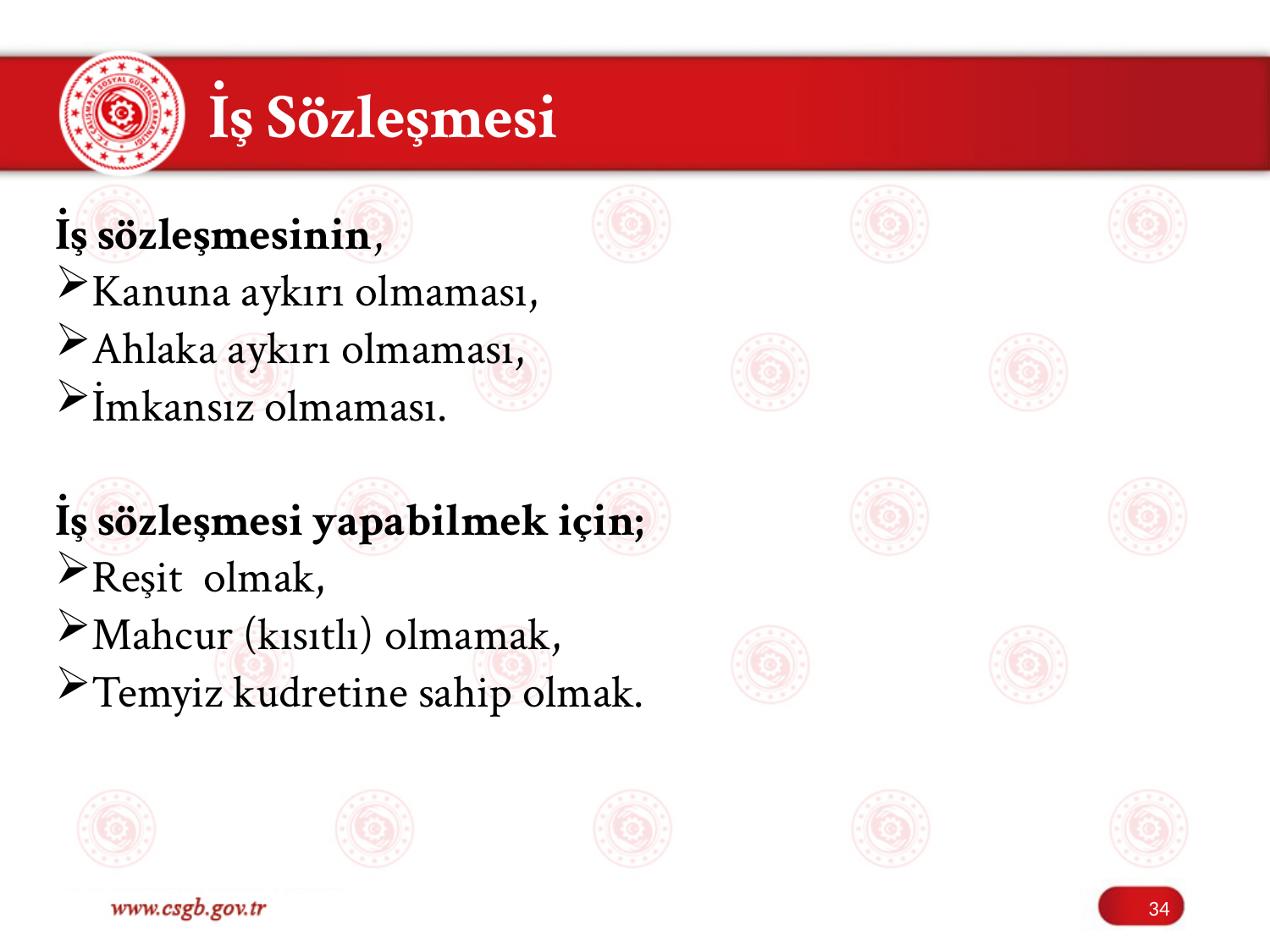

İş Sözleşmesi
İş sözleşmesinin,
Kanuna aykırı olmaması,
Ahlaka aykırı olmaması,
İmkansız olmaması.

İş sözleşmesi yapabilmek için;
Reşit  olmak,
Mahcur (kısıtlı) olmamak,
Temyiz kudretine sahip olmak.

34